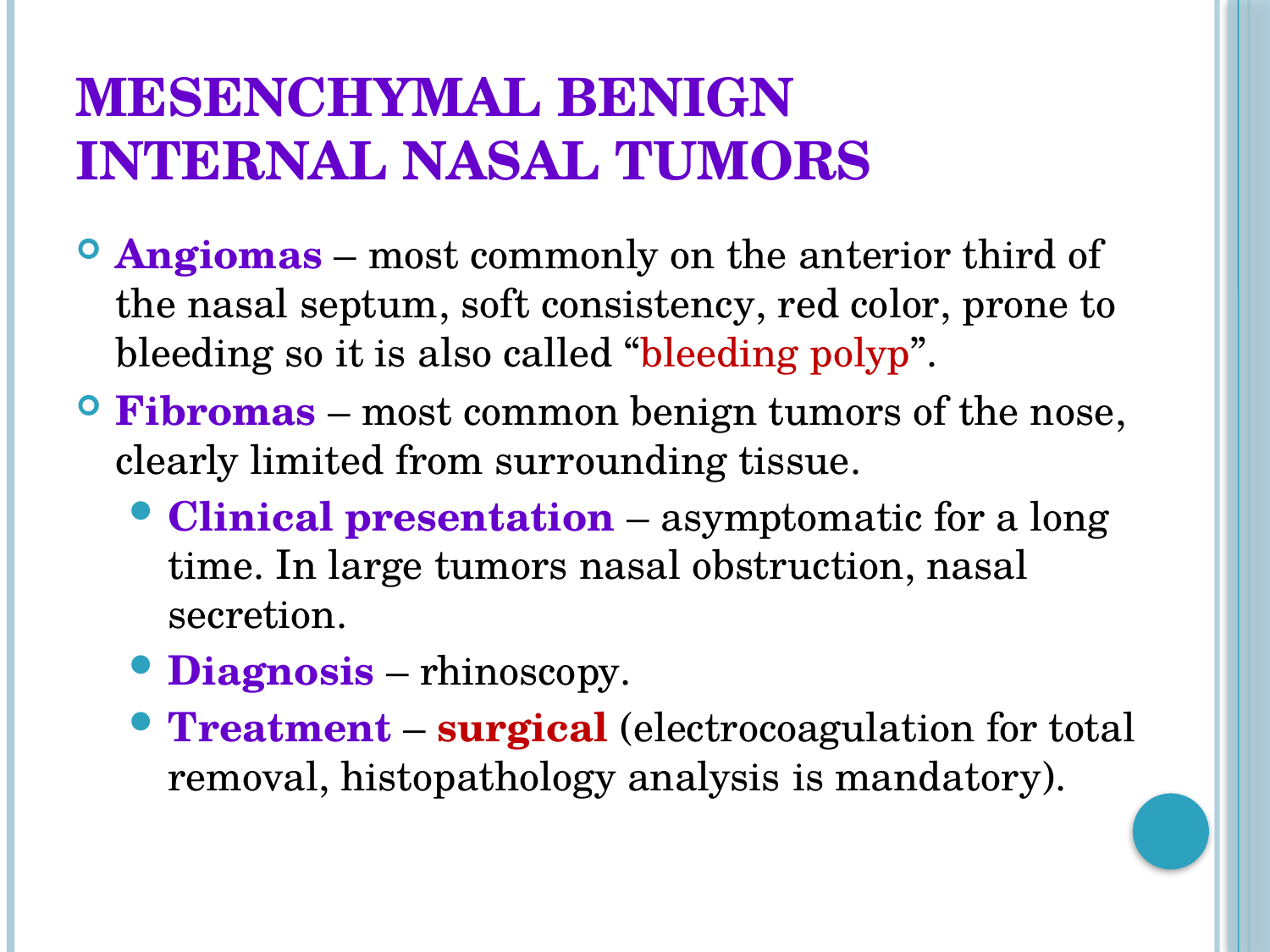

# Mesenchymal benign internal nasal tumors
Angiomas – most commonly on the anterior third of the nasal septum, soft consistency, red color, prone to bleeding so it is also called “bleeding polyp”.
Fibromas – most common benign tumors of the nose, clearly limited from surrounding tissue.
Clinical presentation – asymptomatic for a long time. In large tumors nasal obstruction, nasal secretion.
Diagnosis – rhinoscopy.
Treatment – surgical (electrocoagulation for total removal, histopathology analysis is mandatory).